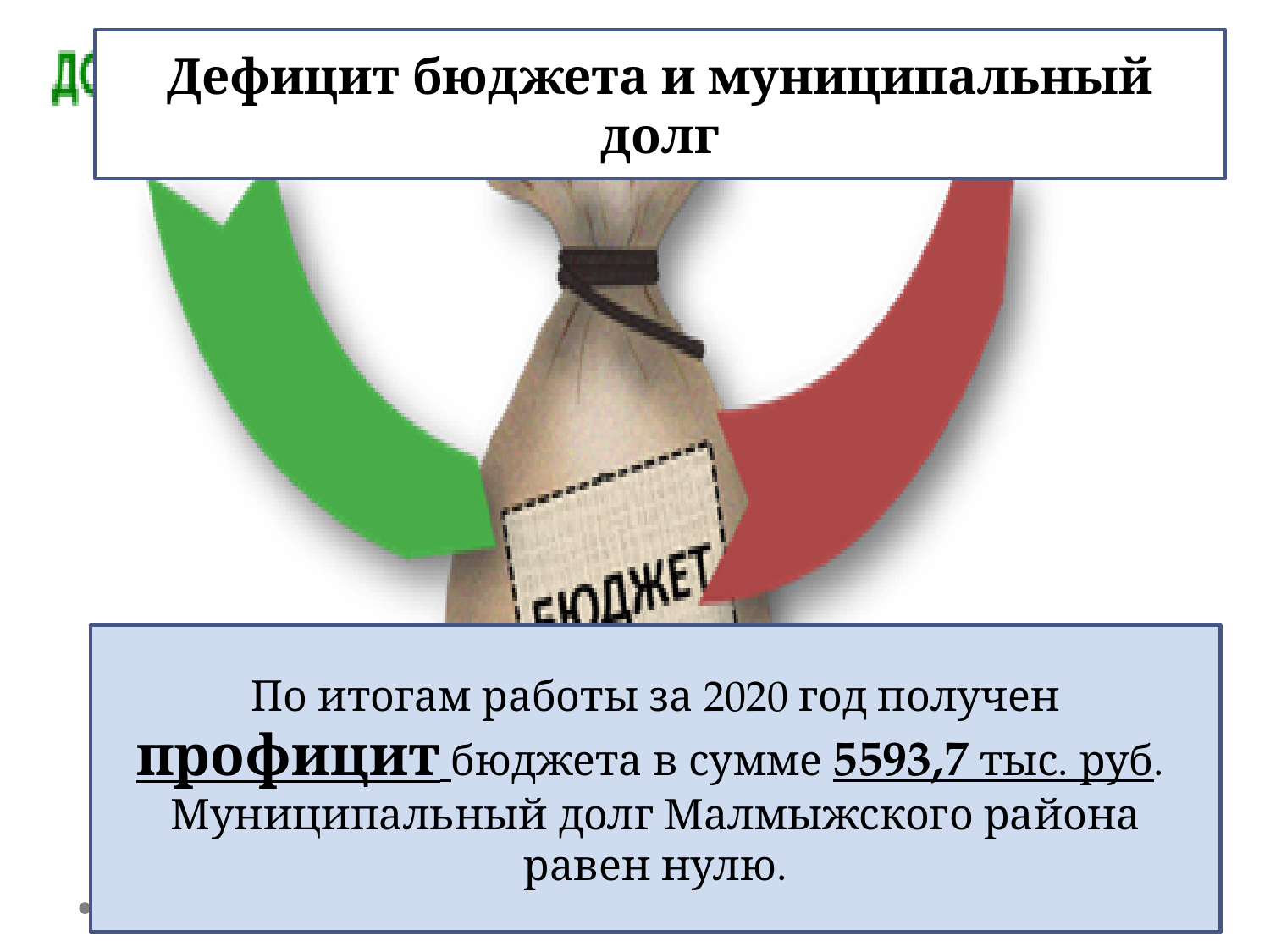

Дефицит бюджета и муниципальный долг
По итогам работы за 2020 год получен профицит бюджета в сумме 5593,7 тыс. руб.
Муниципальный долг Малмыжского района равен нулю.